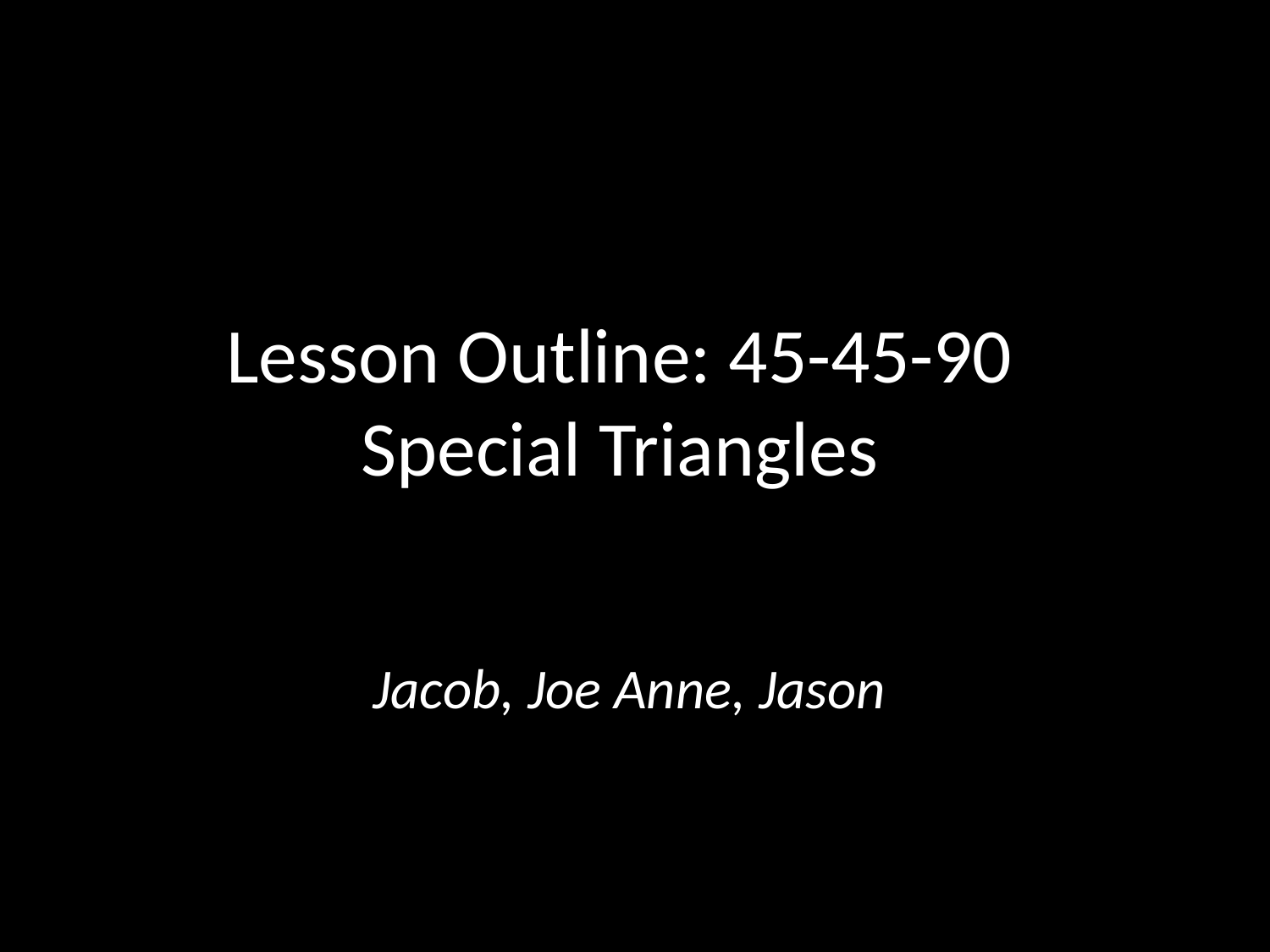

# Lesson Outline: 45-45-90 Special Triangles
Jacob, Joe Anne, Jason